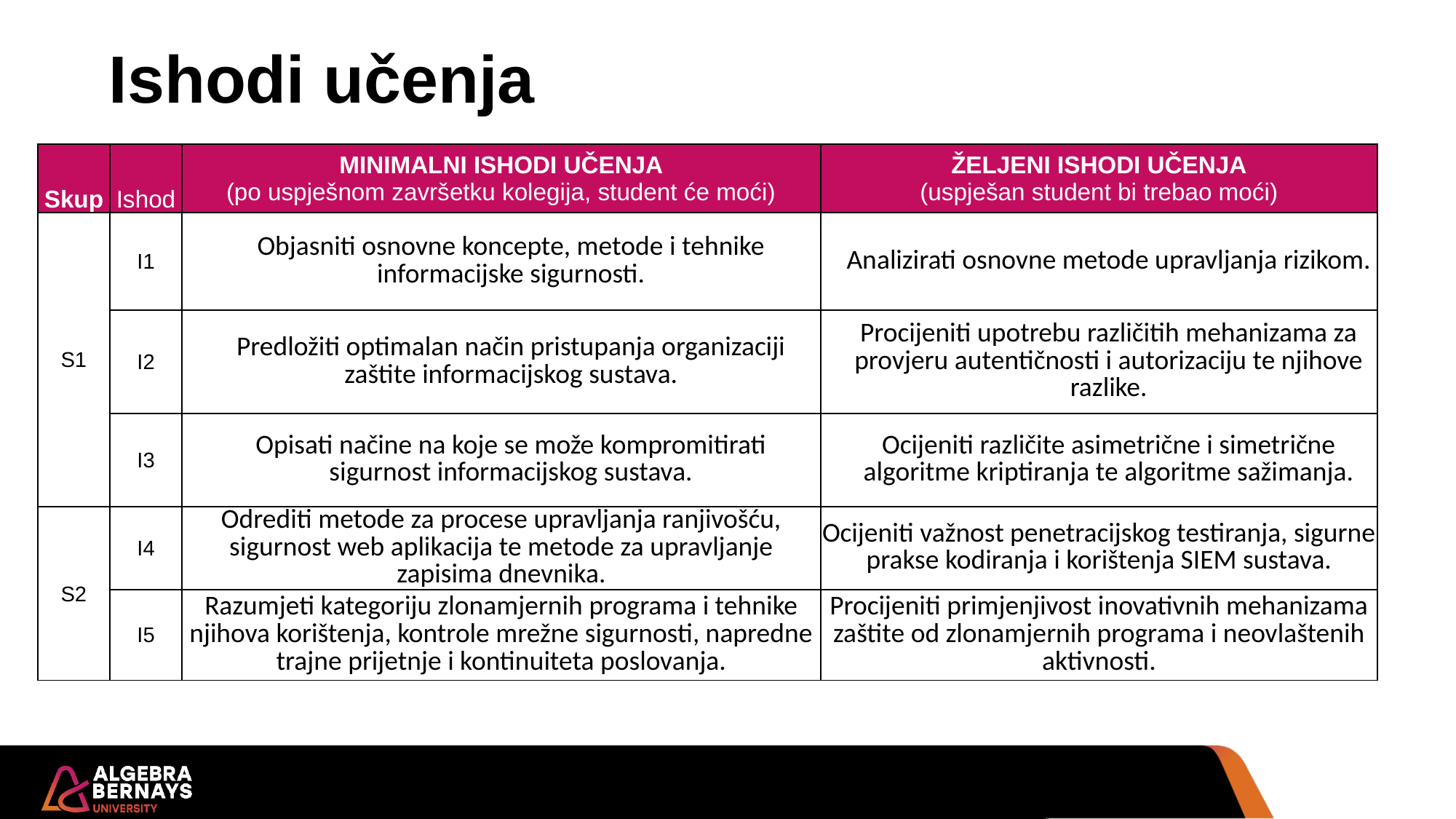

# Ishodi učenja
| Skup | Ishod | MINIMALNI ISHODI UČENJA (po uspješnom završetku kolegija, student će moći) | ŽELJENI ISHODI UČENJA (uspješan student bi trebao moći) |
| --- | --- | --- | --- |
| S1 | I1 | Objasniti osnovne koncepte, metode i tehnike informacijske sigurnosti. | Analizirati osnovne metode upravljanja rizikom. |
|  | I2 | Predložiti optimalan način pristupanja organizaciji zaštite informacijskog sustava. | Procijeniti upotrebu različitih mehanizama za provjeru autentičnosti i autorizaciju te njihove razlike. |
|  | I3 | Opisati načine na koje se može kompromitirati sigurnost informacijskog sustava. | Ocijeniti različite asimetrične i simetrične algoritme kriptiranja te algoritme sažimanja. |
| S2 | I4 | Odrediti metode za procese upravljanja ranjivošću, sigurnost web aplikacija te metode za upravljanje zapisima dnevnika. | Ocijeniti važnost penetracijskog testiranja, sigurne prakse kodiranja i korištenja SIEM sustava. |
|  | I5 | Razumjeti kategoriju zlonamjernih programa i tehnike njihova korištenja, kontrole mrežne sigurnosti, napredne trajne prijetnje i kontinuiteta poslovanja. | Procijeniti primjenjivost inovativnih mehanizama zaštite od zlonamjernih programa i neovlaštenih aktivnosti. |